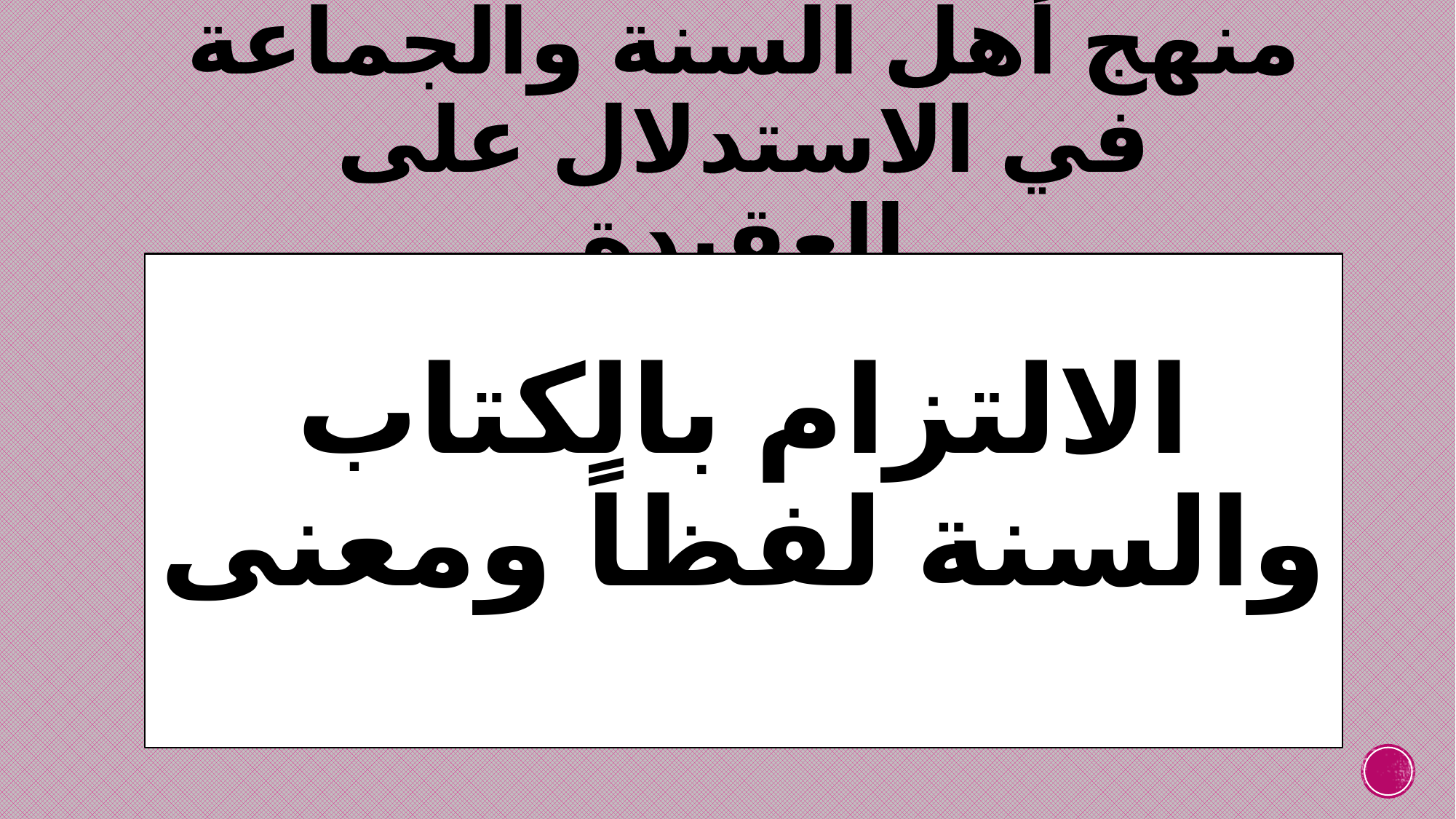

# منهج أهل السنة والجماعة في الاستدلال على العقيدة

الالتزام بالكتاب والسنة لفظاً ومعنى